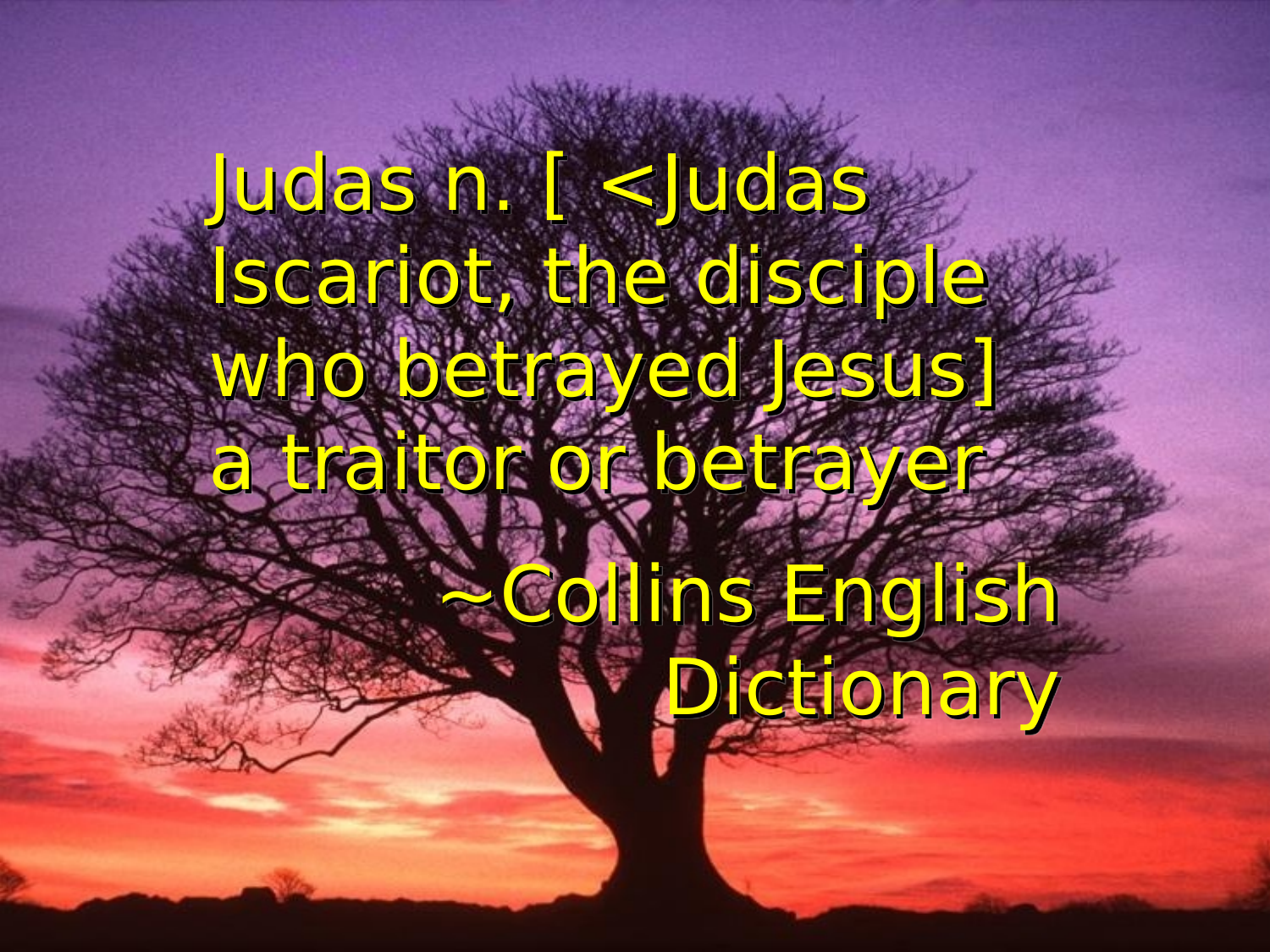

Judas n. [ <Judas Iscariot, the disciple who betrayed Jesus] a traitor or betrayer
~Collins English Dictionary